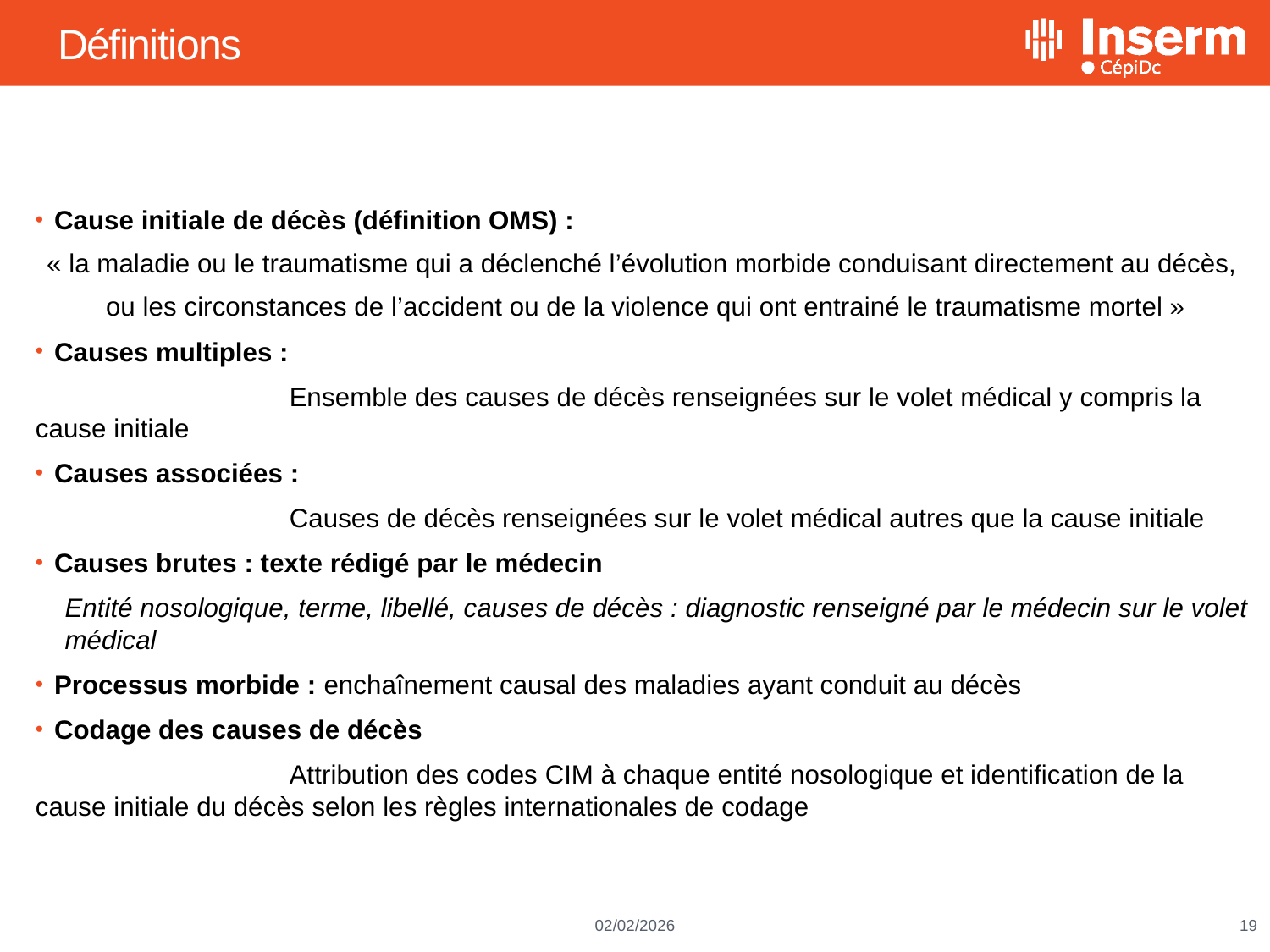

Définitions
# Définitions
Cause initiale de décès (définition OMS) :
« la maladie ou le traumatisme qui a déclenché l’évolution morbide conduisant directement au décès,
ou les circonstances de l’accident ou de la violence qui ont entrainé le traumatisme mortel »
Causes multiples :
		Ensemble des causes de décès renseignées sur le volet médical y compris la cause initiale
Causes associées :
		Causes de décès renseignées sur le volet médical autres que la cause initiale
Causes brutes : texte rédigé par le médecin
Entité nosologique, terme, libellé, causes de décès : diagnostic renseigné par le médecin sur le volet médical
Processus morbide : enchaînement causal des maladies ayant conduit au décès
Codage des causes de décès
		Attribution des codes CIM à chaque entité nosologique et identification de la cause initiale du décès selon les règles internationales de codage